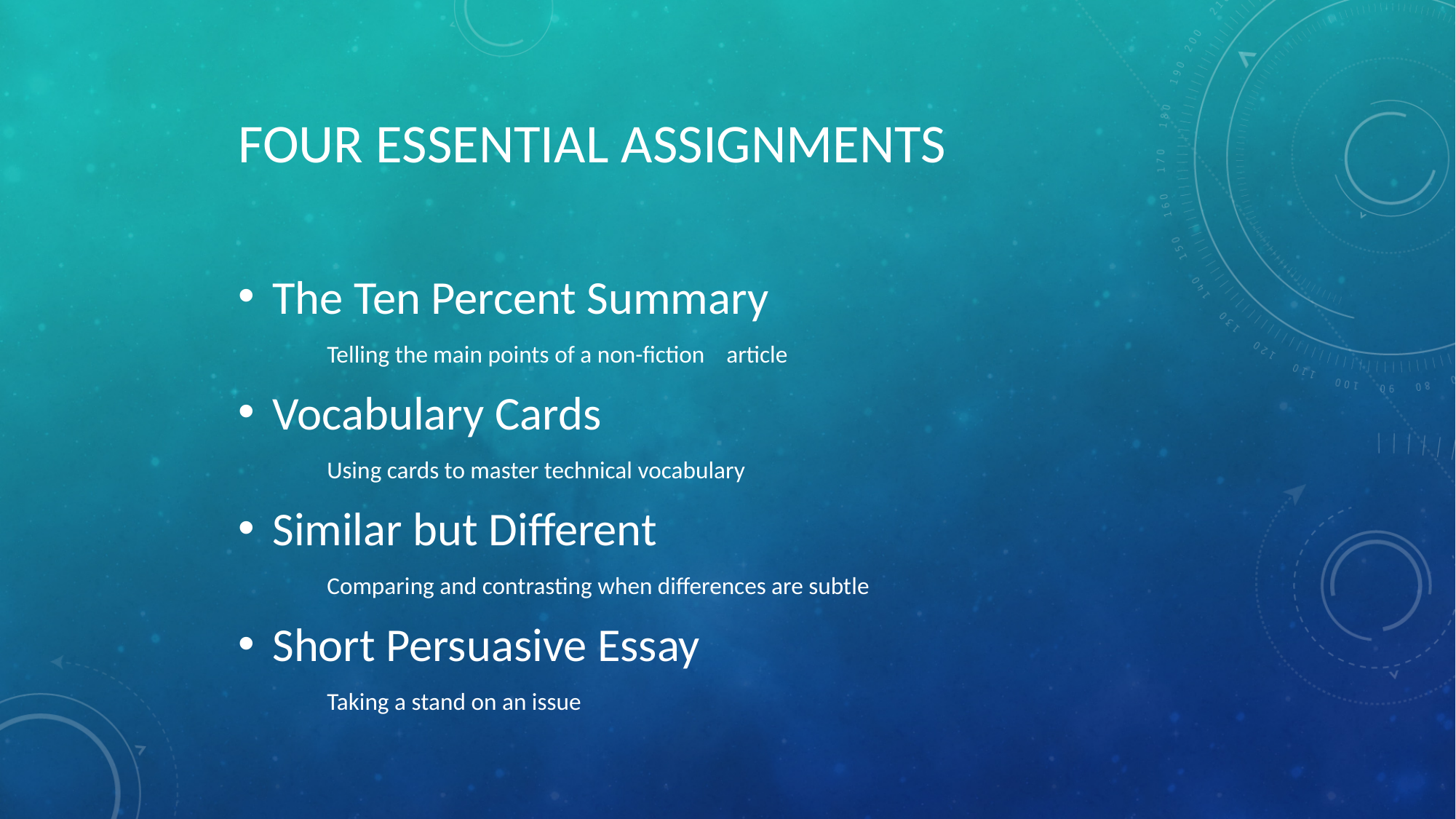

# Four Essential Assignments
The Ten Percent Summary
	Telling the main points of a non-fiction    article
Vocabulary Cards
	Using cards to master technical vocabulary
Similar but Different
	Comparing and contrasting when differences are subtle
Short Persuasive Essay
	Taking a stand on an issue